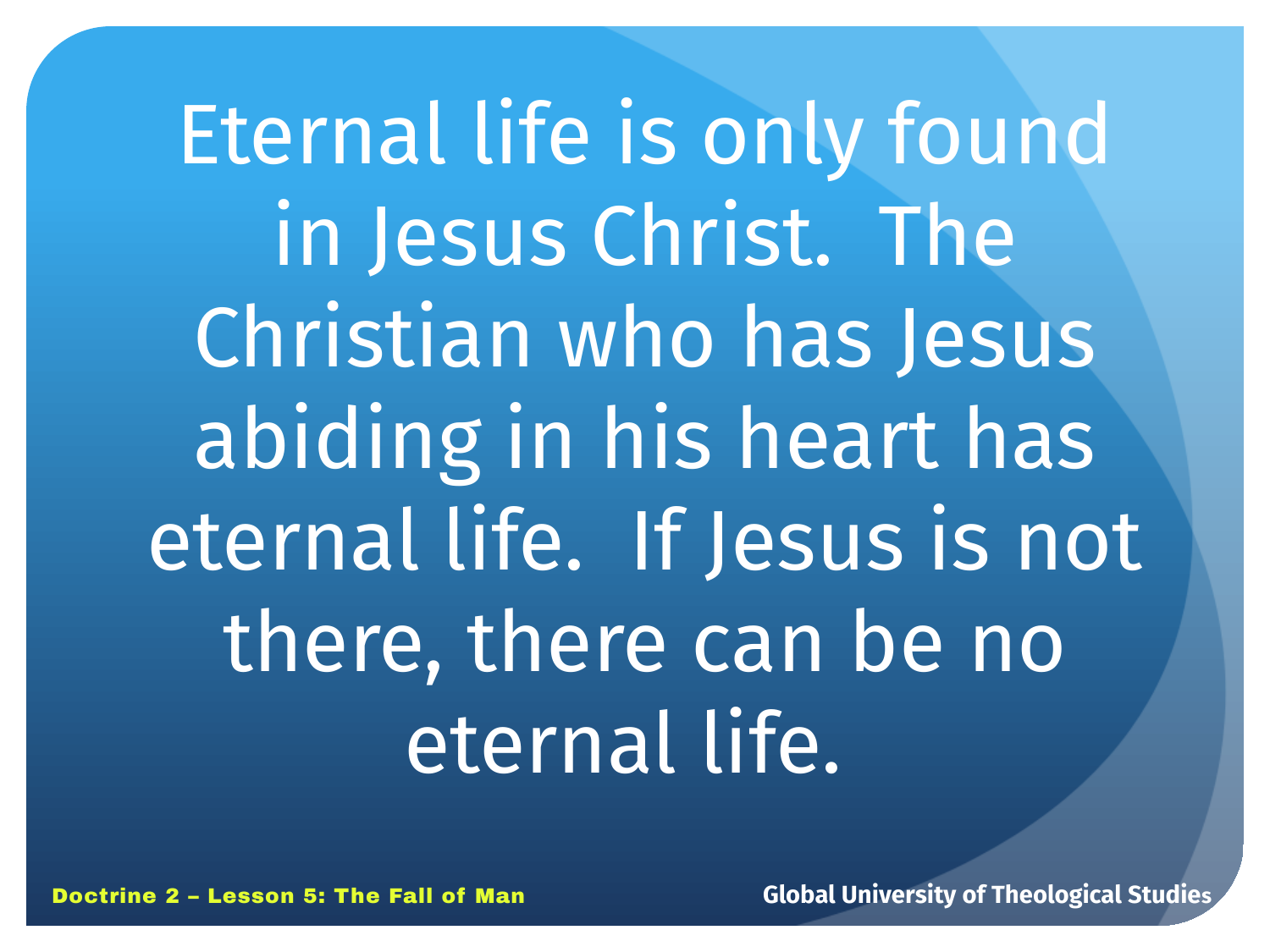

Eternal life is only found in Jesus Christ.  The Christian who has Jesus abiding in his heart has eternal life.  If Jesus is not there, there can be no eternal life.
Doctrine 2 – Lesson 5: The Fall of Man                               Global University of Theological Studies